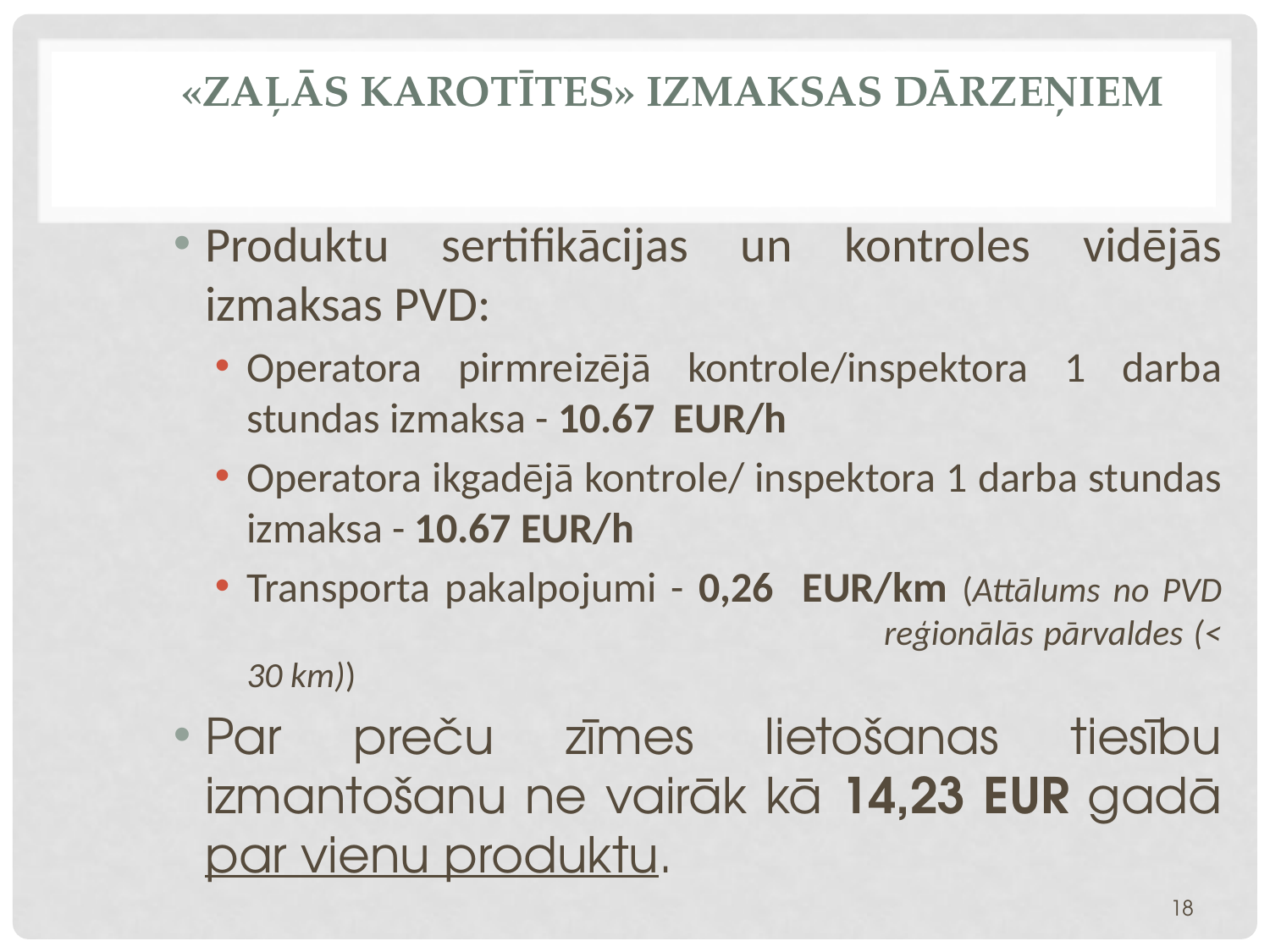

# «Zaļās karotītes» izmaksas dārzeņiem
Produktu sertifikācijas un kontroles vidējās izmaksas PVD:
Operatora pirmreizējā kontrole/inspektora 1 darba stundas izmaksa - 10.67  EUR/h
Operatora ikgadējā kontrole/ inspektora 1 darba stundas izmaksa - 10.67 EUR/h
Transporta pakalpojumi - 0,26  EUR/km (Attālums no PVD 				             reģionālās pārvaldes (< 30 km))
Par preču zīmes lietošanas tiesību izmantošanu ne vairāk kā 14,23 EUR gadā par vienu produktu.
18